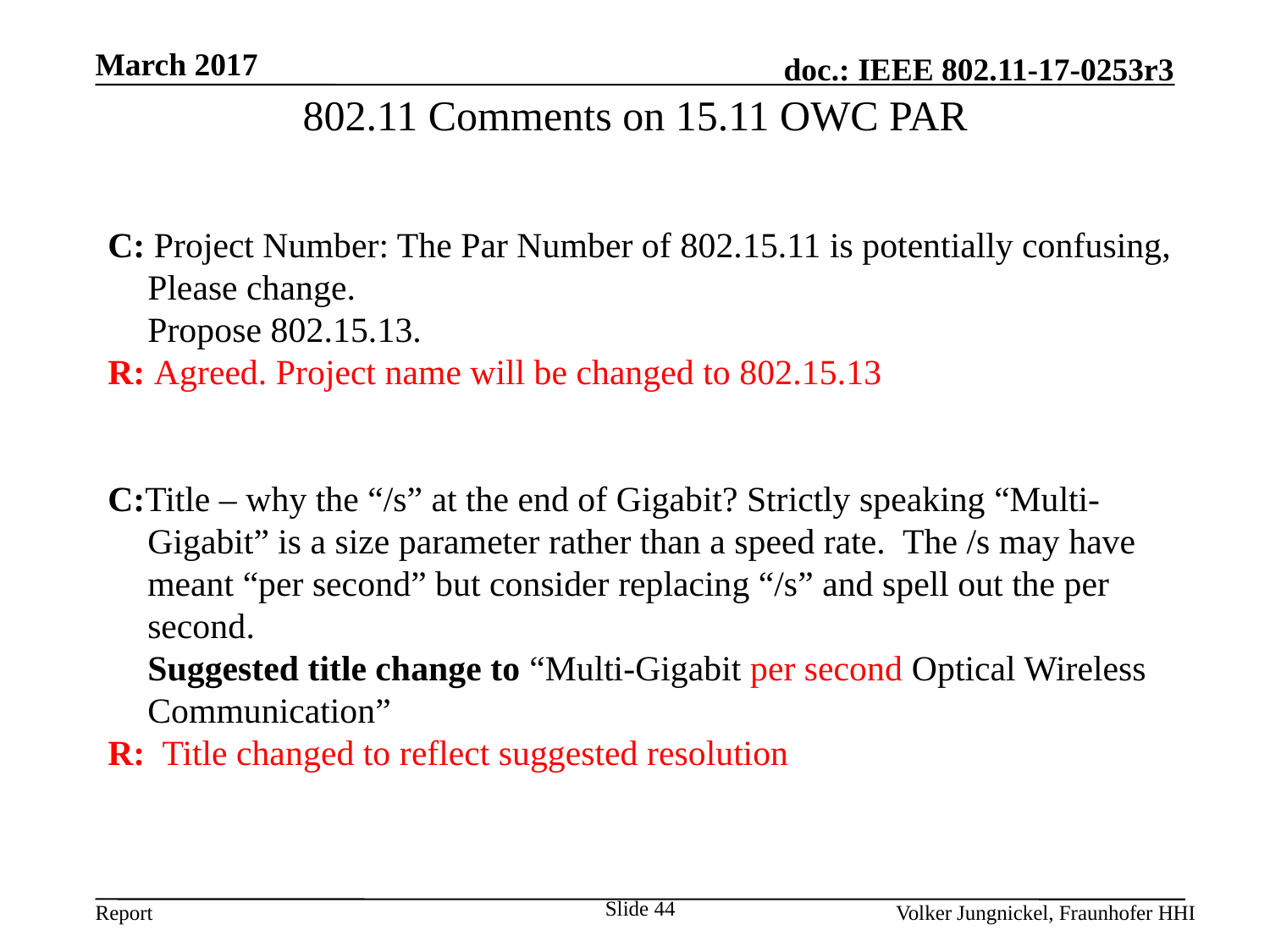

March 2017
802.11 Comments on 15.11 OWC PAR
C: Project Number: The Par Number of 802.15.11 is potentially confusing, Please change.
	Propose 802.15.13.
R: Agreed. Project name will be changed to 802.15.13

C:Title – why the “/s” at the end of Gigabit? Strictly speaking “Multi-Gigabit” is a size parameter rather than a speed rate.  The /s may have meant “per second” but consider replacing “/s” and spell out the per second.
	Suggested title change to “Multi-Gigabit per second Optical Wireless Communication”
R:  Title changed to reflect suggested resolution

Slide 44
Volker Jungnickel, Fraunhofer HHI